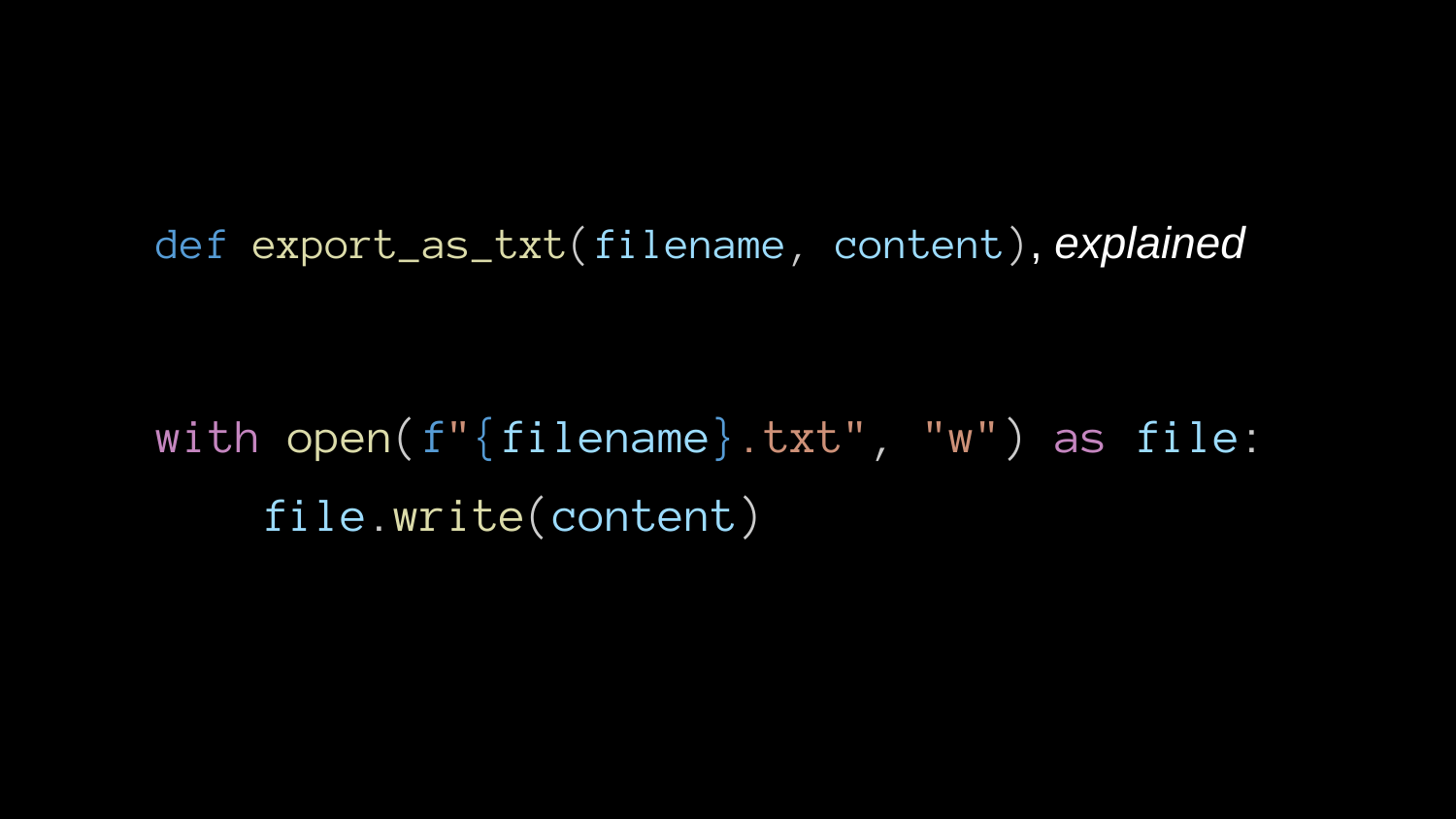

def export_as_txt(filename, content), explained
with open(f"{filename}.txt", "w") as file:
    file.write(content)